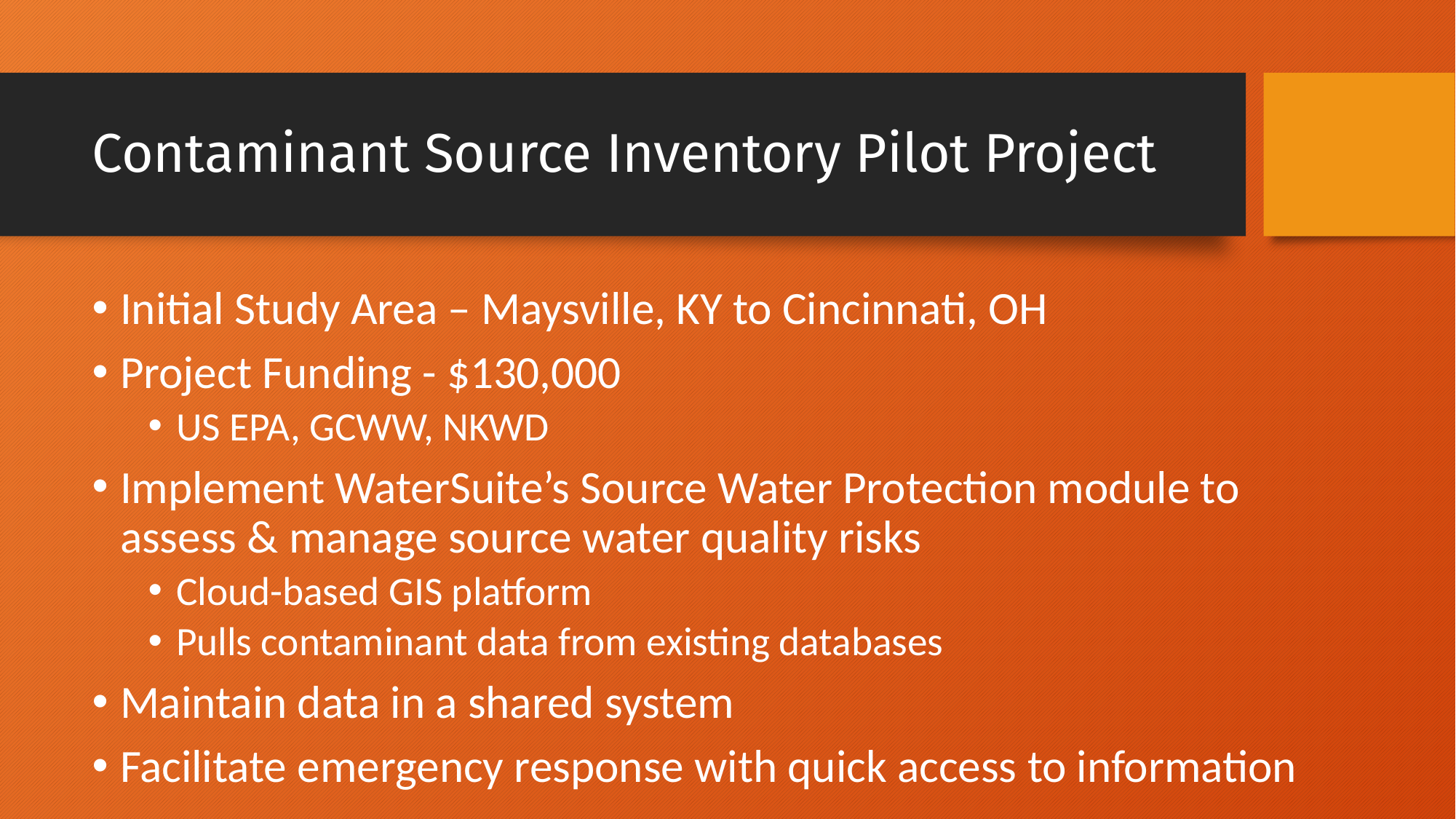

# Contaminant Source Inventory Pilot Project
Initial Study Area – Maysville, KY to Cincinnati, OH
Project Funding - $130,000
US EPA, GCWW, NKWD
Implement WaterSuite’s Source Water Protection module to assess & manage source water quality risks
Cloud-based GIS platform
Pulls contaminant data from existing databases
Maintain data in a shared system
Facilitate emergency response with quick access to information